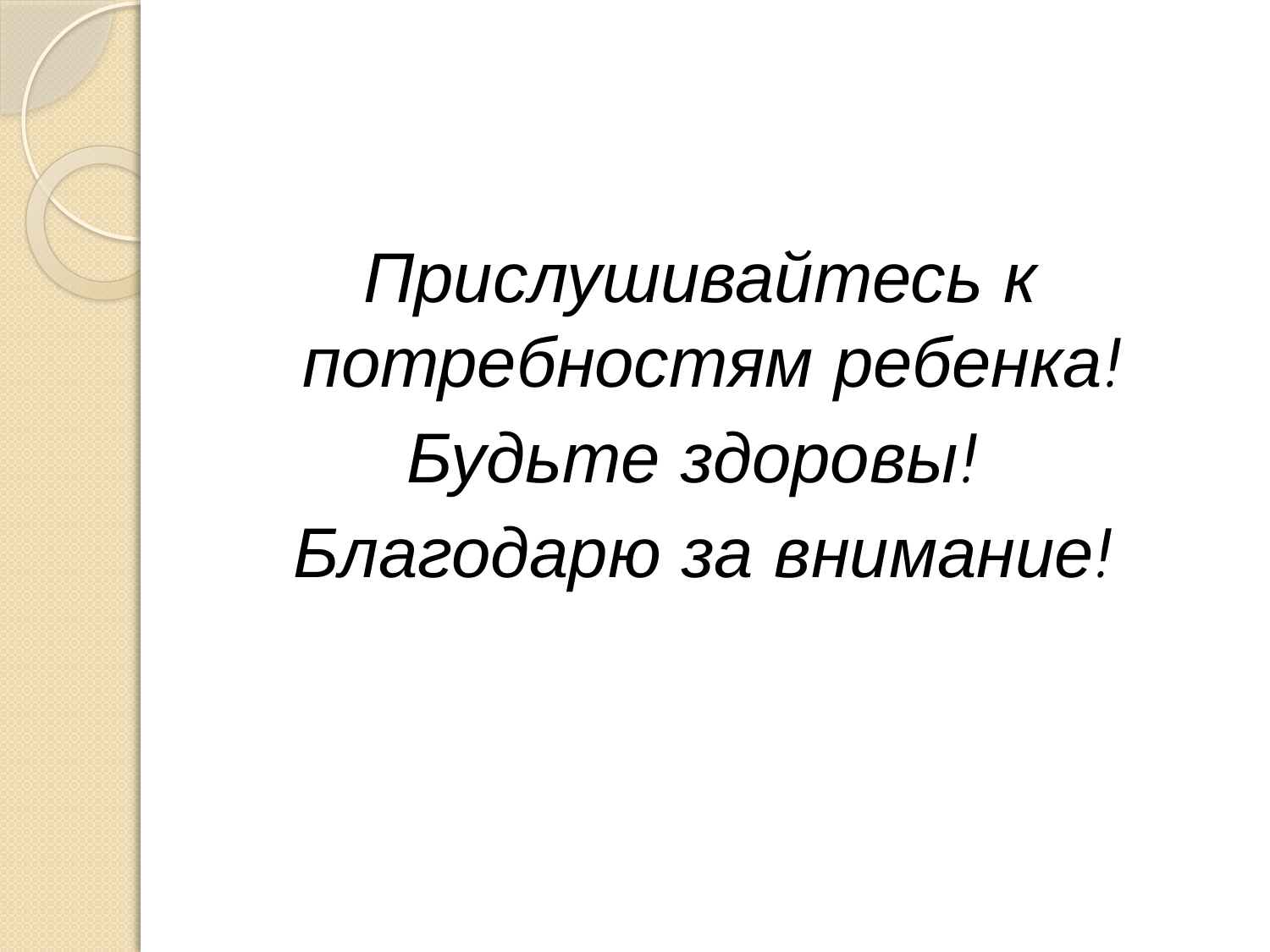

#
Прислушивайтесь к потребностям ребенка!
Будьте здоровы!
Благодарю за внимание!